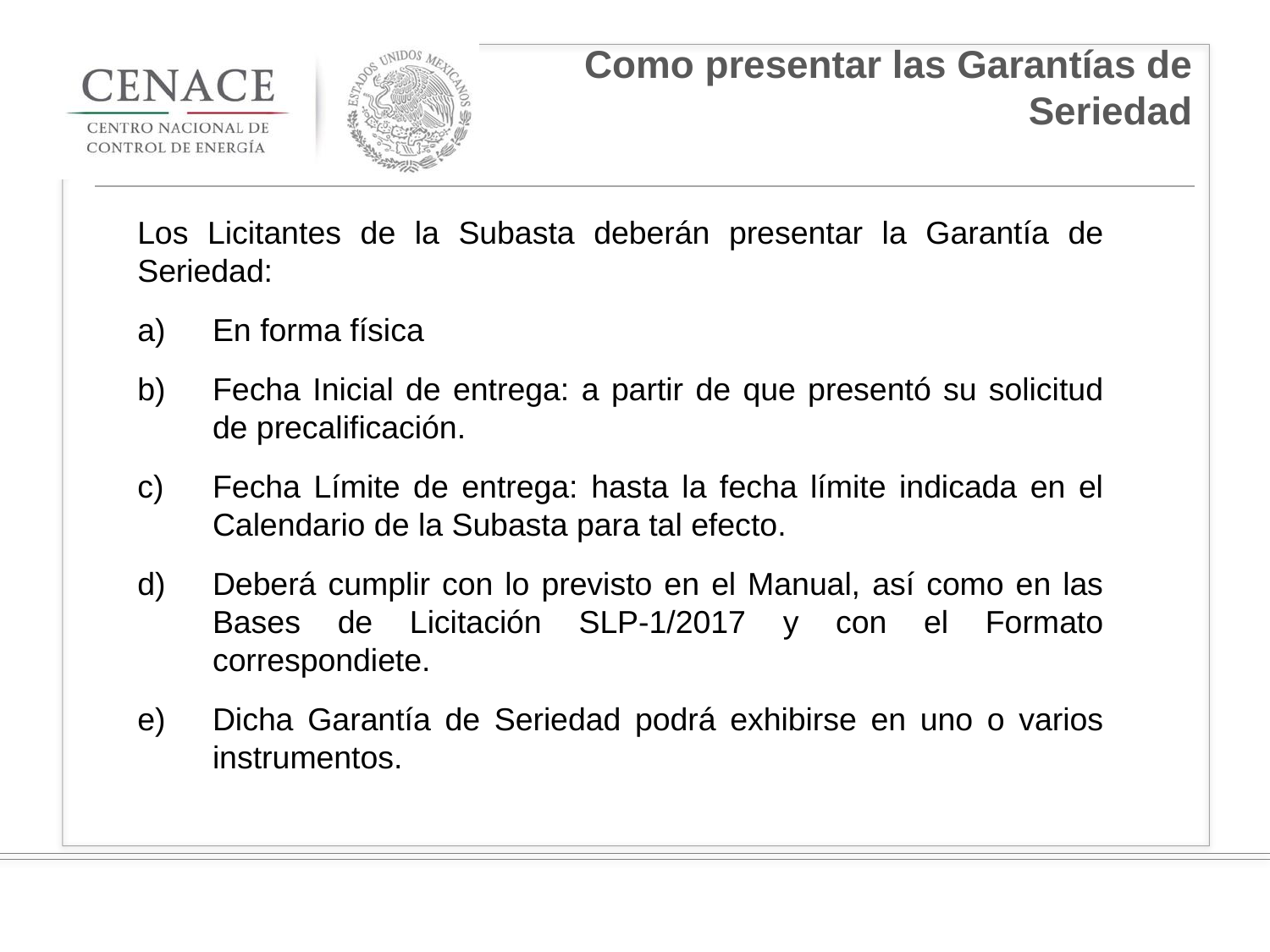

Como presentar las Garantías de Seriedad
Los Licitantes de la Subasta deberán presentar la Garantía de Seriedad:
En forma física
Fecha Inicial de entrega: a partir de que presentó su solicitud de precalificación.
Fecha Límite de entrega: hasta la fecha límite indicada en el Calendario de la Subasta para tal efecto.
Deberá cumplir con lo previsto en el Manual, así como en las Bases de Licitación SLP-1/2017 y con el Formato correspondiete.
Dicha Garantía de Seriedad podrá exhibirse en uno o varios instrumentos.